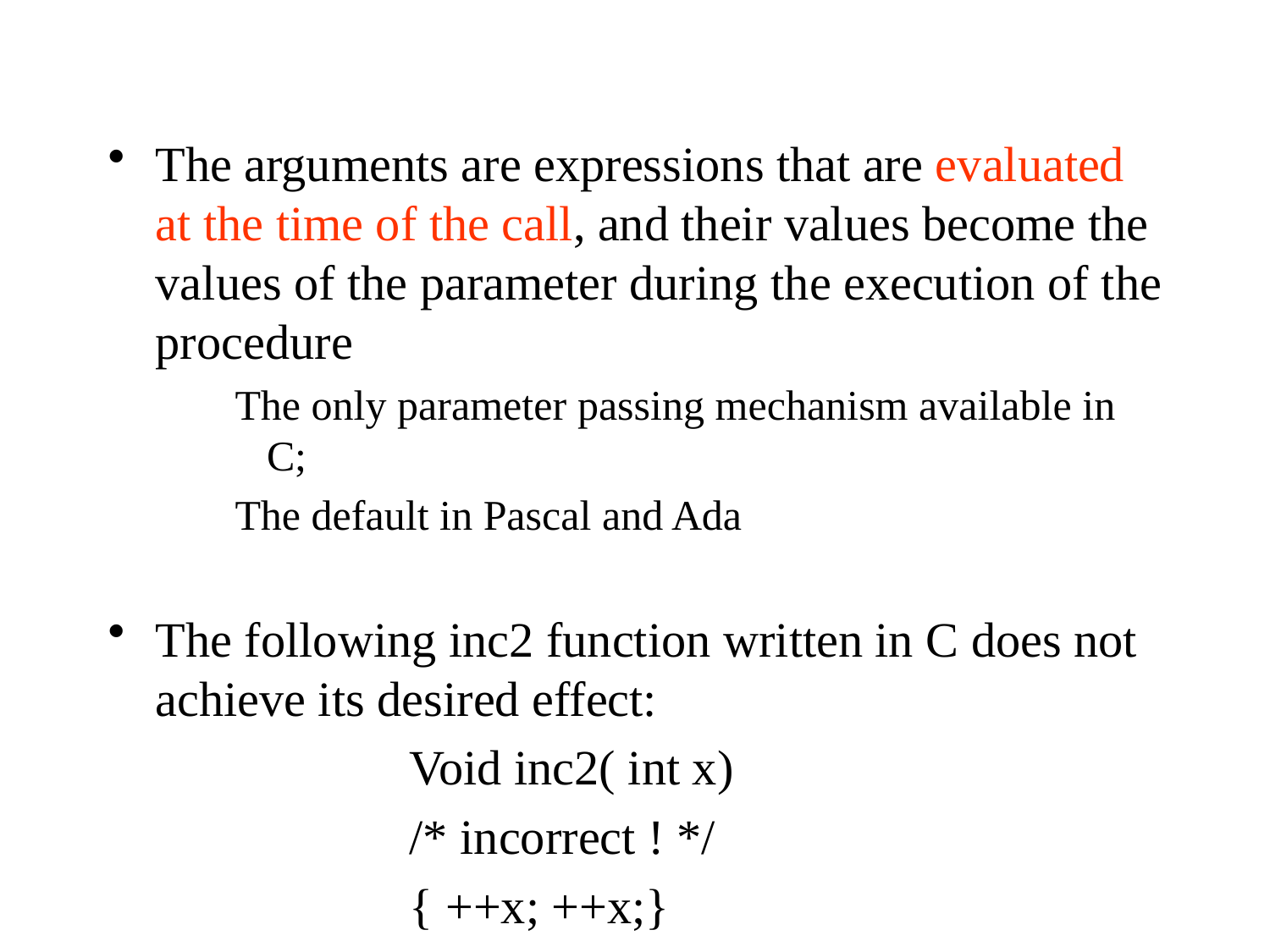

The arguments are expressions that are evaluated at the time of the call, and their values become the values of the parameter during the execution of the procedure
The only parameter passing mechanism available in C;
The default in Pascal and Ada

The following inc2 function written in C does not achieve its desired effect:
			Void inc2( int x)
			/* incorrect ! */
			{ ++x; ++x;}